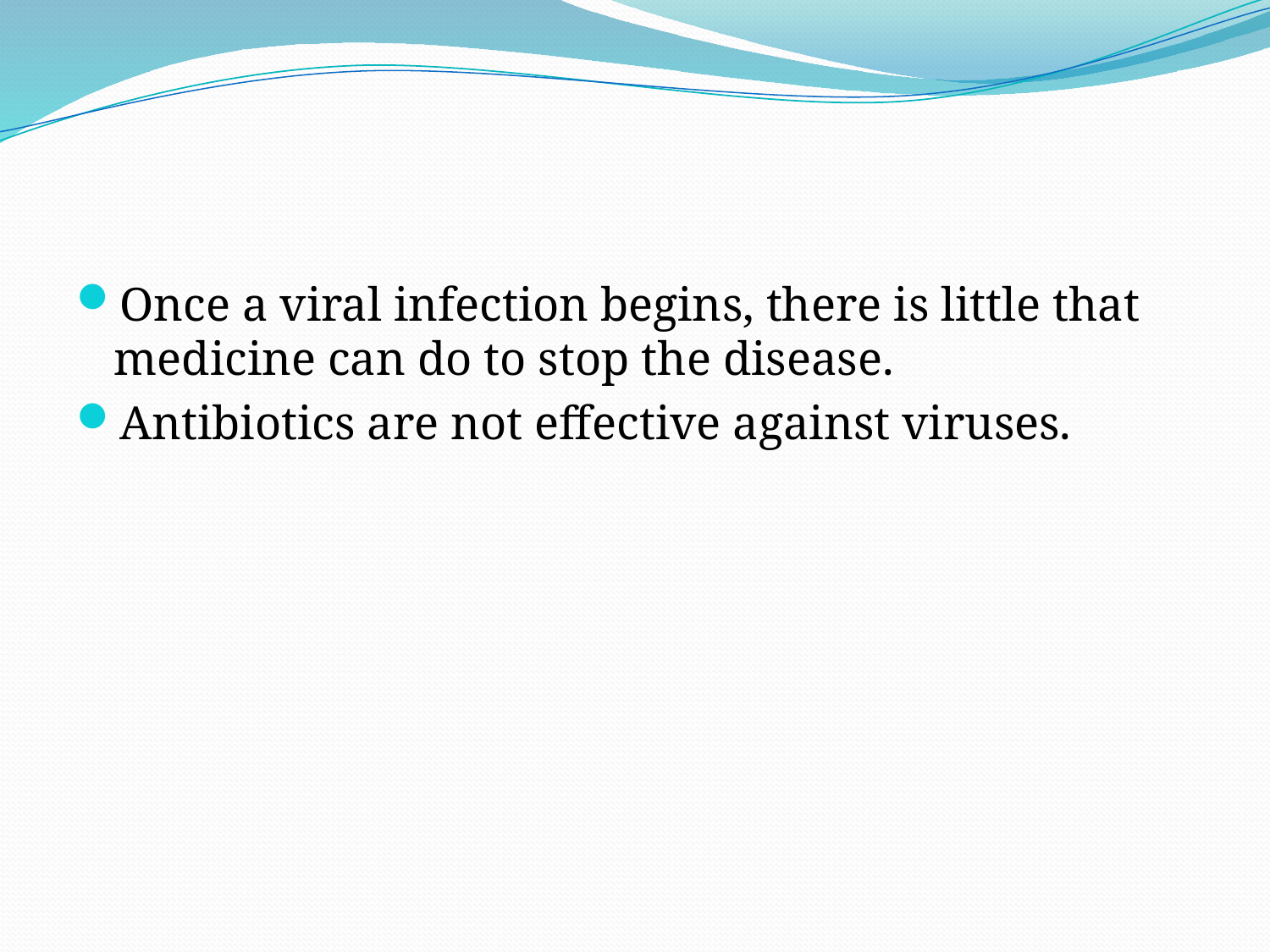

#
Once a viral infection begins, there is little that medicine can do to stop the disease.
Antibiotics are not effective against viruses.